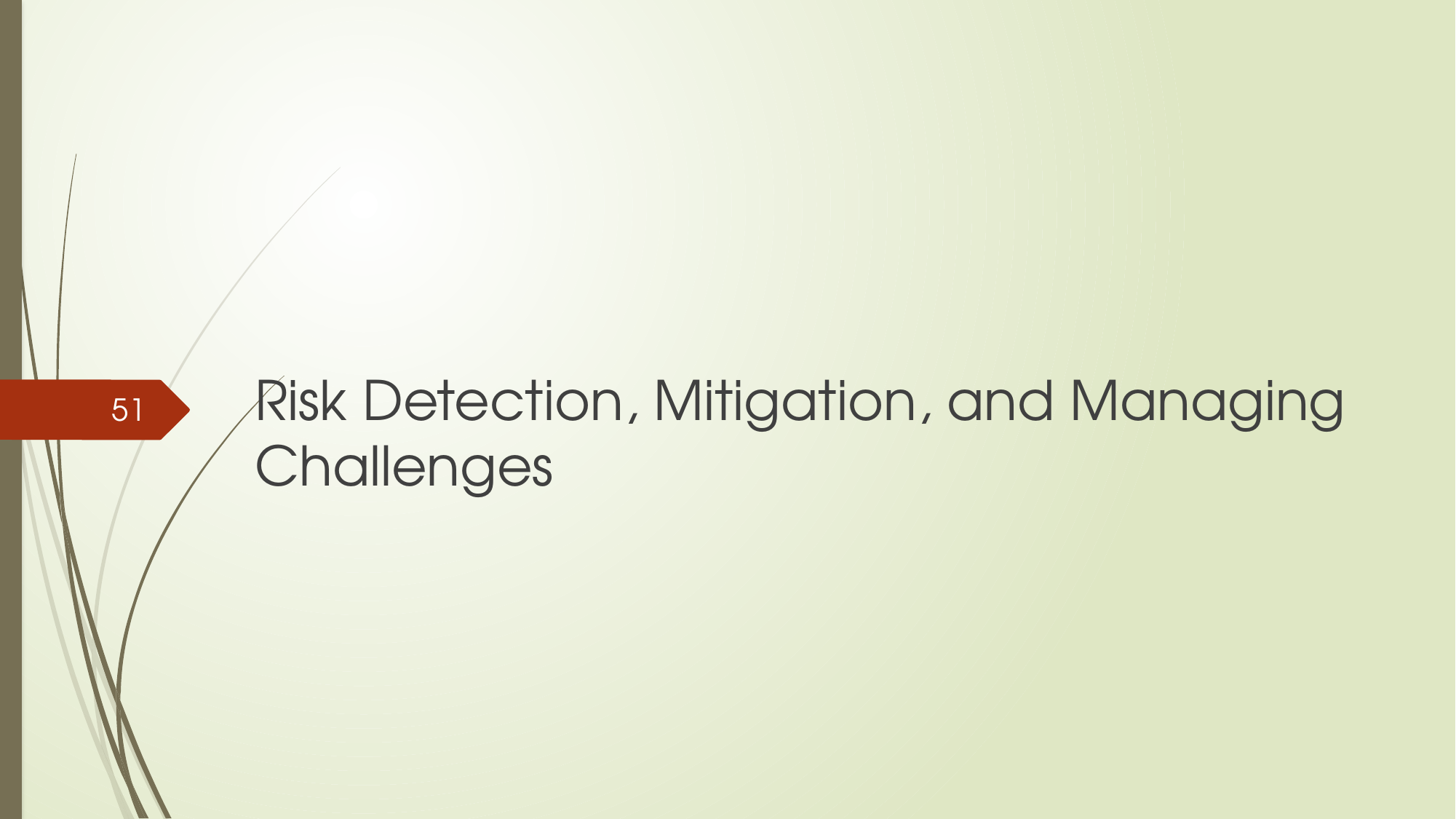

# Risk Detection, Mitigation, and Managing Challenges
51